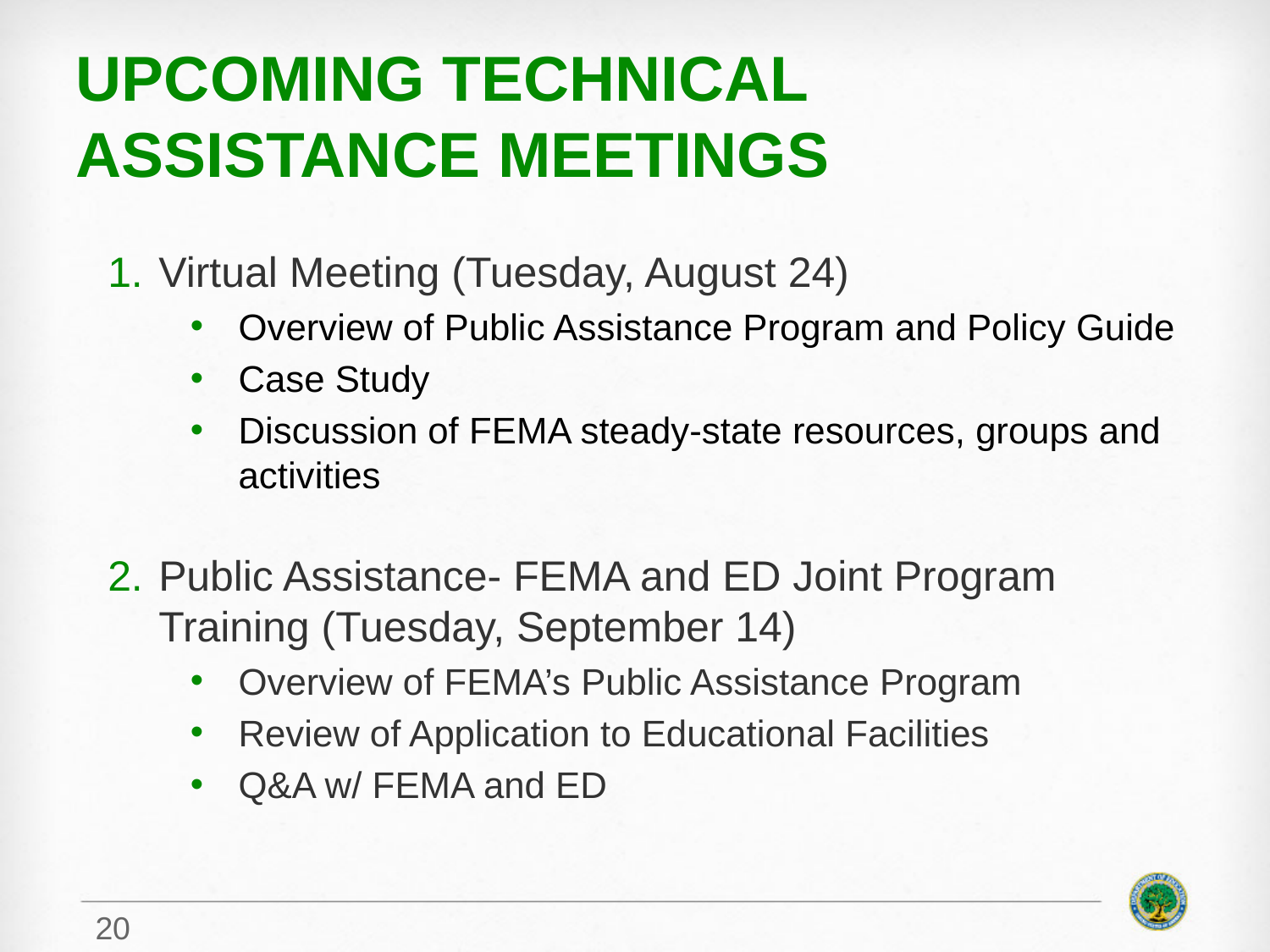

# Upcoming Technical Assistance Meetings

Virtual Meeting (Tuesday, August 24)
Overview of Public Assistance Program and Policy Guide
Case Study
Discussion of FEMA steady-state resources, groups and activities

Public Assistance- FEMA and ED Joint Program Training (Tuesday, September 14)
Overview of FEMA’s Public Assistance Program
Review of Application to Educational Facilities
Q&A w/ FEMA and ED

20